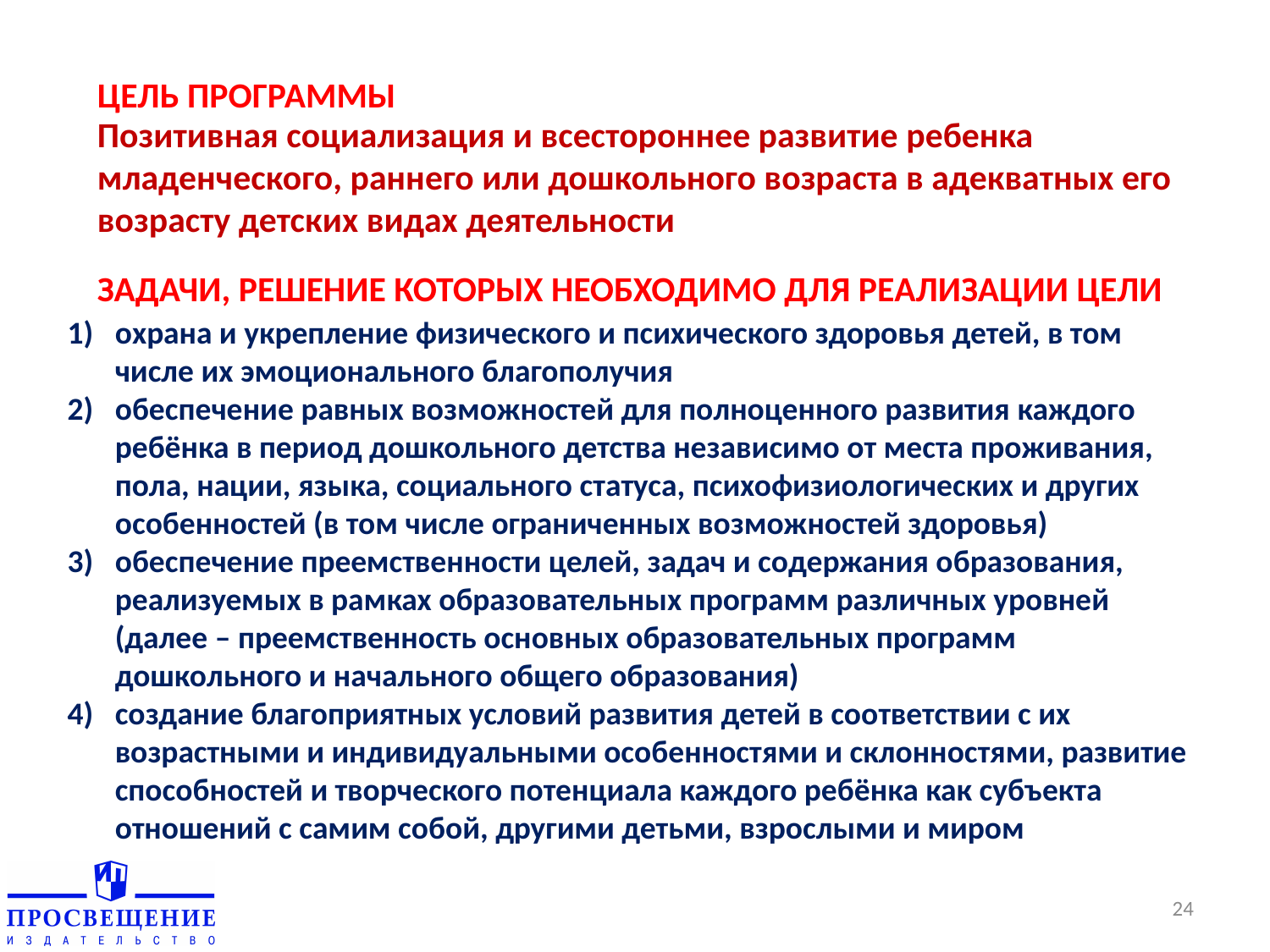

ЦЕЛЬ ПРОГРАММЫ
Позитивная социализация и всестороннее развитие ребенка младенческого, раннего или дошкольного возраста в адекватных его возрасту детских видах деятельности
ЗАДАЧИ, РЕШЕНИЕ КОТОРЫХ НЕОБХОДИМО ДЛЯ РЕАЛИЗАЦИИ ЦЕЛИ
охрана и укрепление физического и психического здоровья детей, в том числе их эмоционального благополучия
обеспечение равных возможностей для полноценного развития каждого ребёнка в период дошкольного детства независимо от места проживания, пола, нации, языка, социального статуса, психофизиологических и других особенностей (в том числе ограниченных возможностей здоровья)
обеспечение преемственности целей, задач и содержания образования, реализуемых в рамках образовательных программ различных уровней (далее – преемственность основных образовательных программ дошкольного и начального общего образования)
создание благоприятных условий развития детей в соответствии с их возрастными и индивидуальными особенностями и склонностями, развитие способностей и творческого потенциала каждого ребёнка как субъекта отношений с самим собой, другими детьми, взрослыми и миром
24